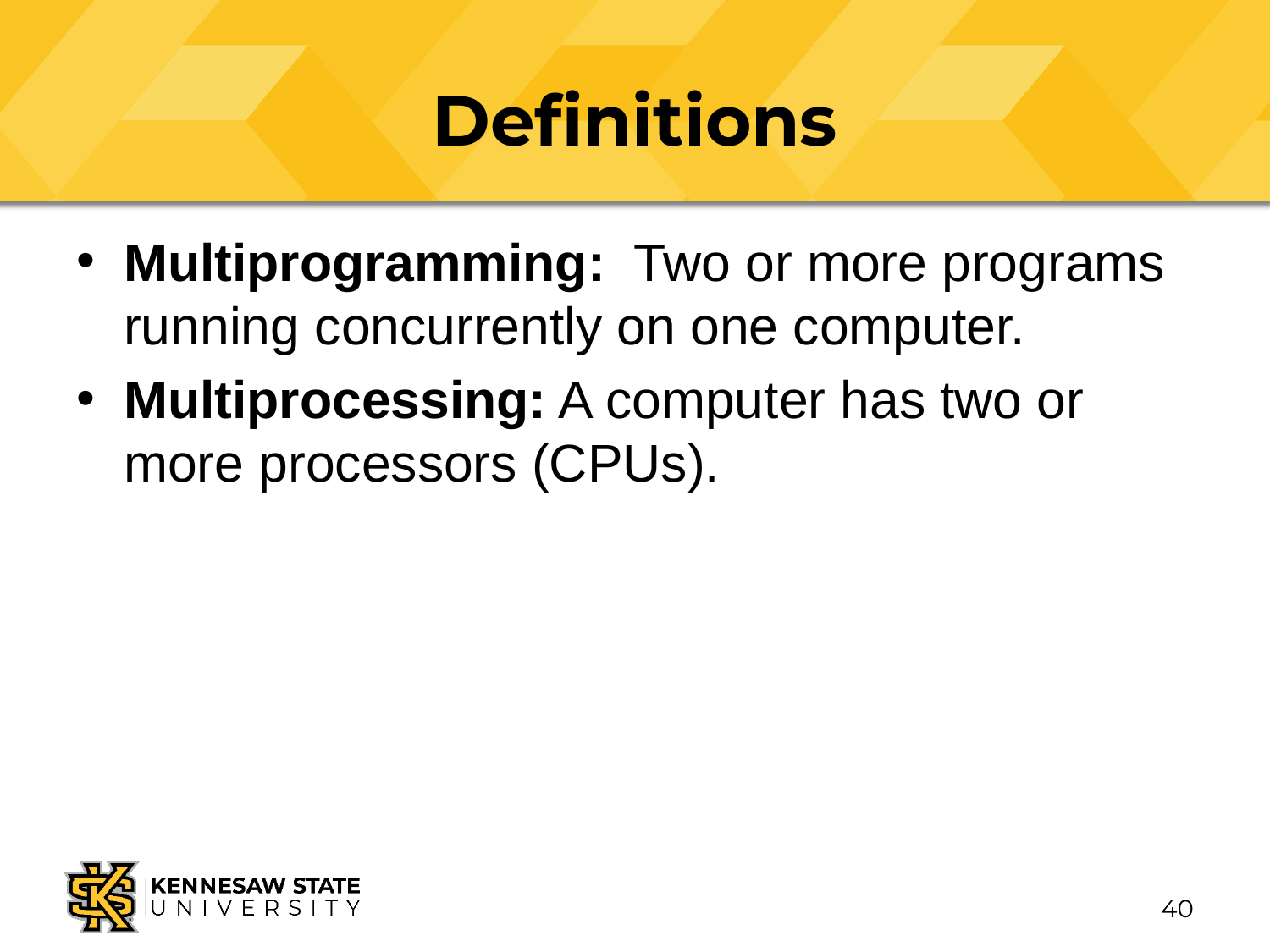

# Definitions
Multiprogramming:  Two or more programs running concurrently on one computer.
Multiprocessing: A computer has two or more processors (CPUs).
40